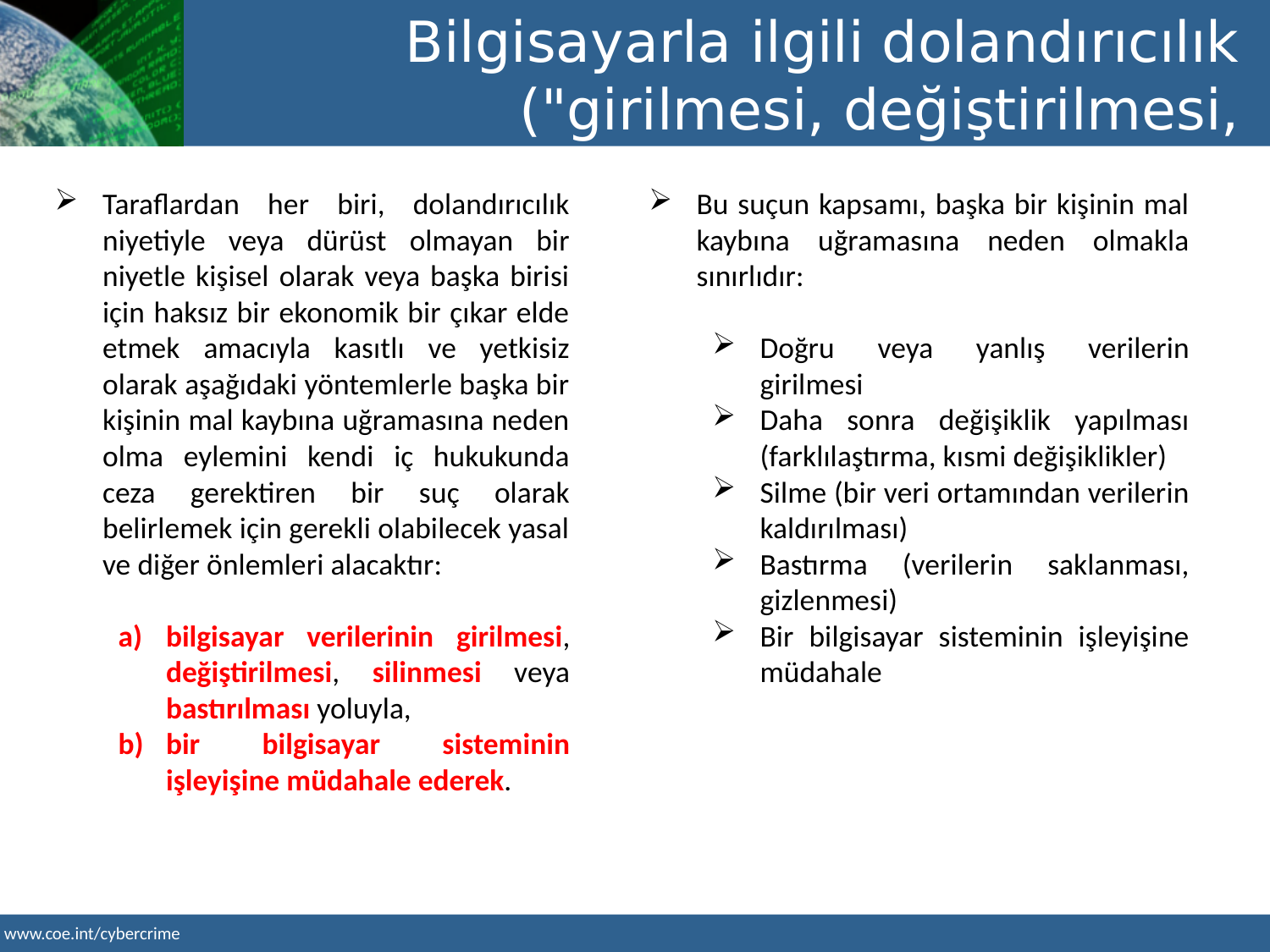

Bilgisayarla ilgili dolandırıcılık ("girilmesi, değiştirilmesi, silinmesi...")
Taraflardan her biri, dolandırıcılık niyetiyle veya dürüst olmayan bir niyetle kişisel olarak veya başka birisi için haksız bir ekonomik bir çıkar elde etmek amacıyla kasıtlı ve yetkisiz olarak aşağıdaki yöntemlerle başka bir kişinin mal kaybına uğramasına neden olma eylemini kendi iç hukukunda ceza gerektiren bir suç olarak belirlemek için gerekli olabilecek yasal ve diğer önlemleri alacaktır:

bilgisayar verilerinin girilmesi, değiştirilmesi, silinmesi veya bastırılması yoluyla,
bir bilgisayar sisteminin işleyişine müdahale ederek.

Bu suçun kapsamı, başka bir kişinin mal kaybına uğramasına neden olmakla sınırlıdır:

Doğru veya yanlış verilerin girilmesi
Daha sonra değişiklik yapılması (farklılaştırma, kısmi değişiklikler)
Silme (bir veri ortamından verilerin kaldırılması)
Bastırma (verilerin saklanması, gizlenmesi)
Bir bilgisayar sisteminin işleyişine müdahale